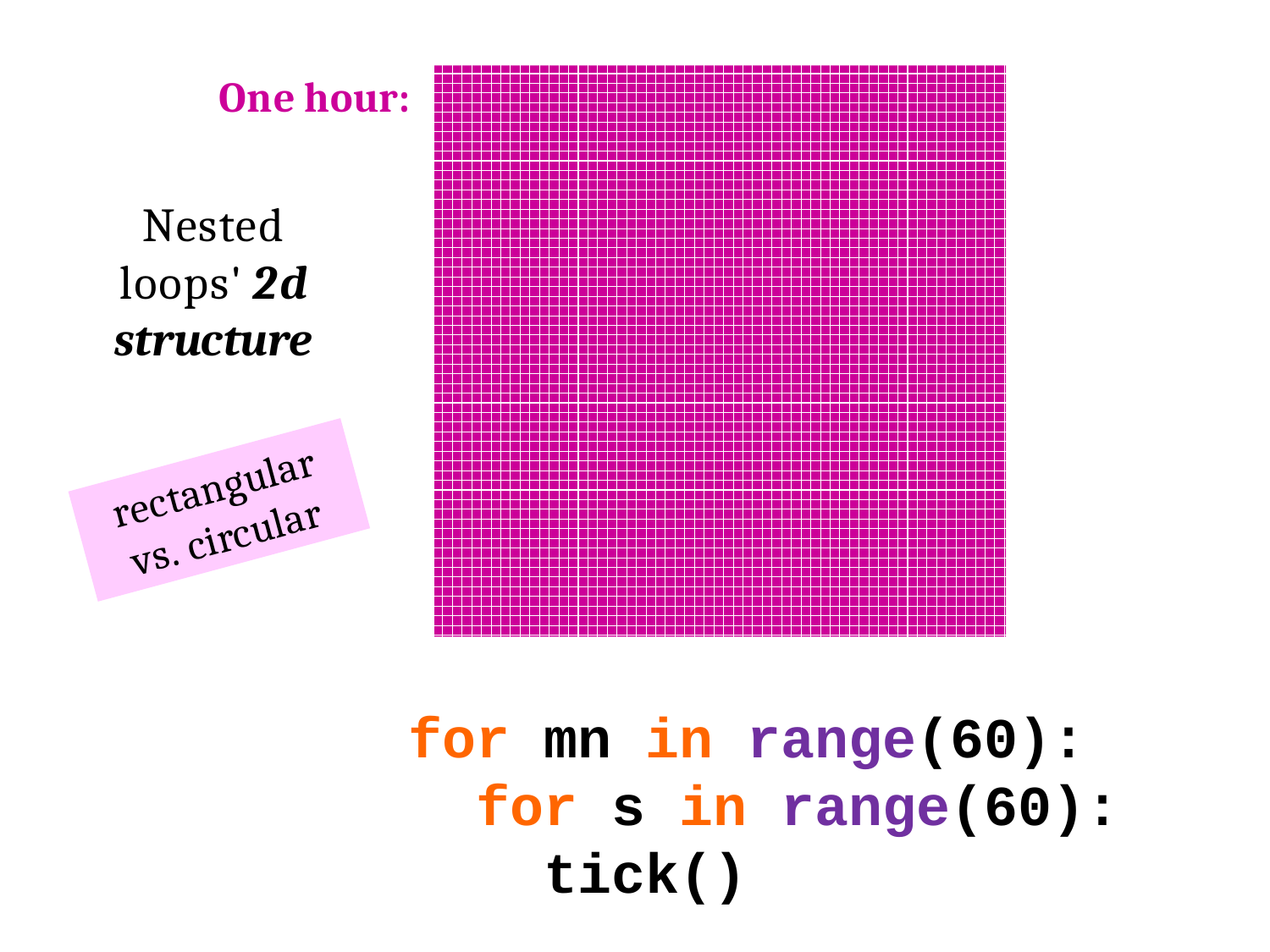

One hour:

Nested loops' 2d structure
rectangular vs. circular
for mn in range(60):
  for s in range(60):
    tick()